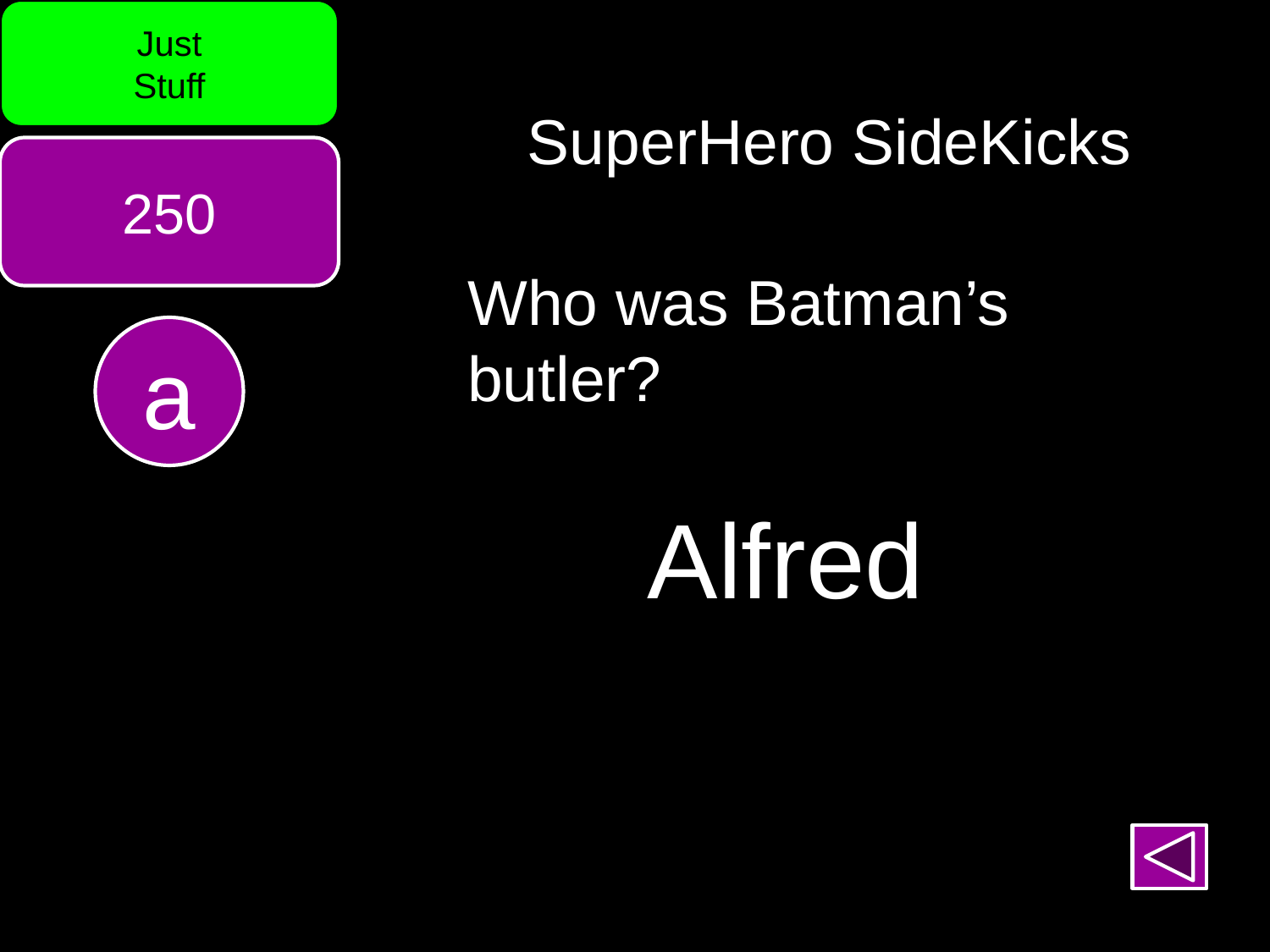

Just
Stuff
SuperHero SideKicks
250

Who was Batman’s
butler?
a
Alfred